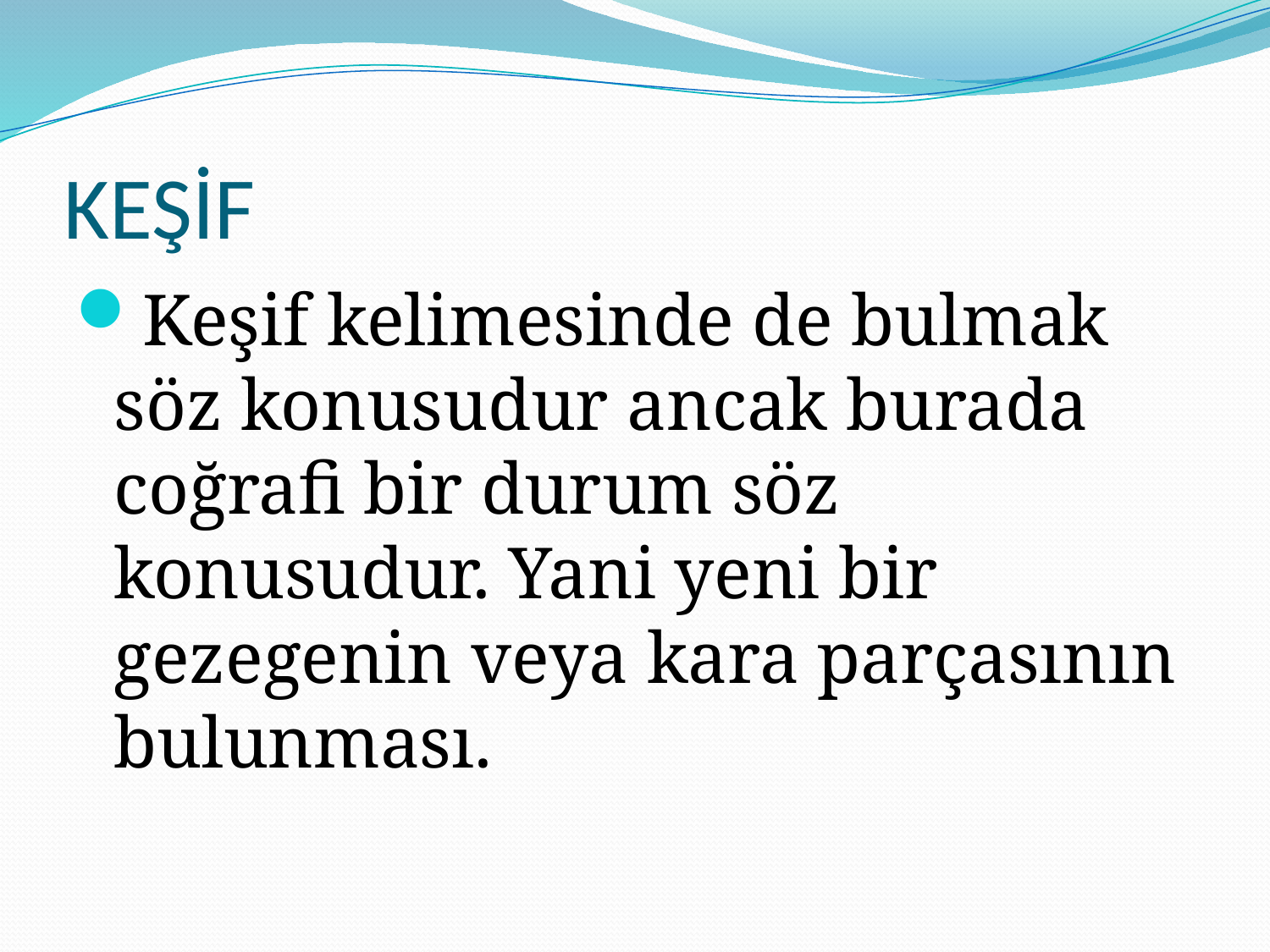

# KEŞİF
Keşif kelimesinde de bulmak söz konusudur ancak burada coğrafi bir durum söz konusudur. Yani yeni bir gezegenin veya kara parçasının bulunması.